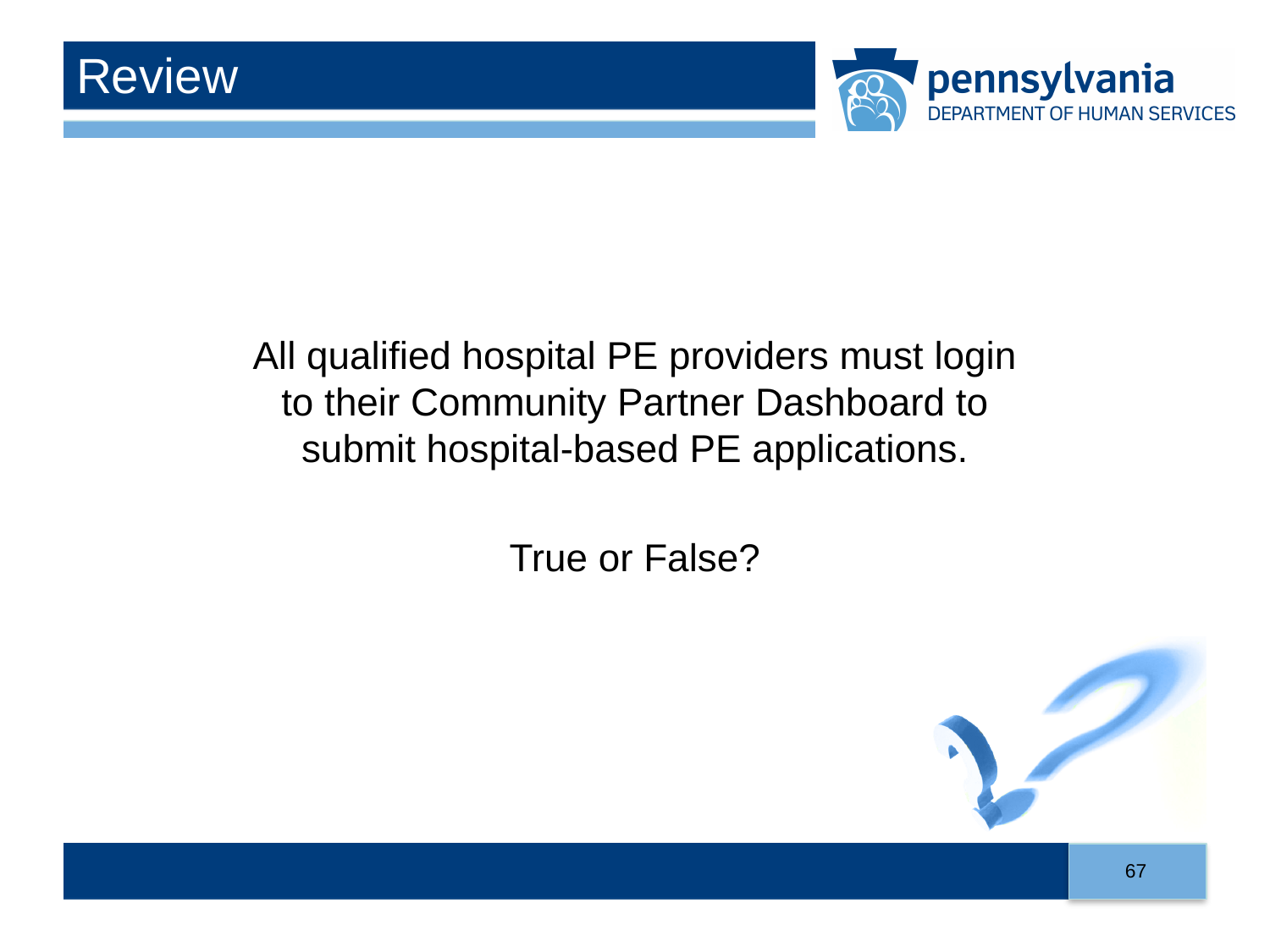

# Review
All qualified hospital PE providers must login to their Community Partner Dashboard to submit hospital-based PE applications.

True or False?
67